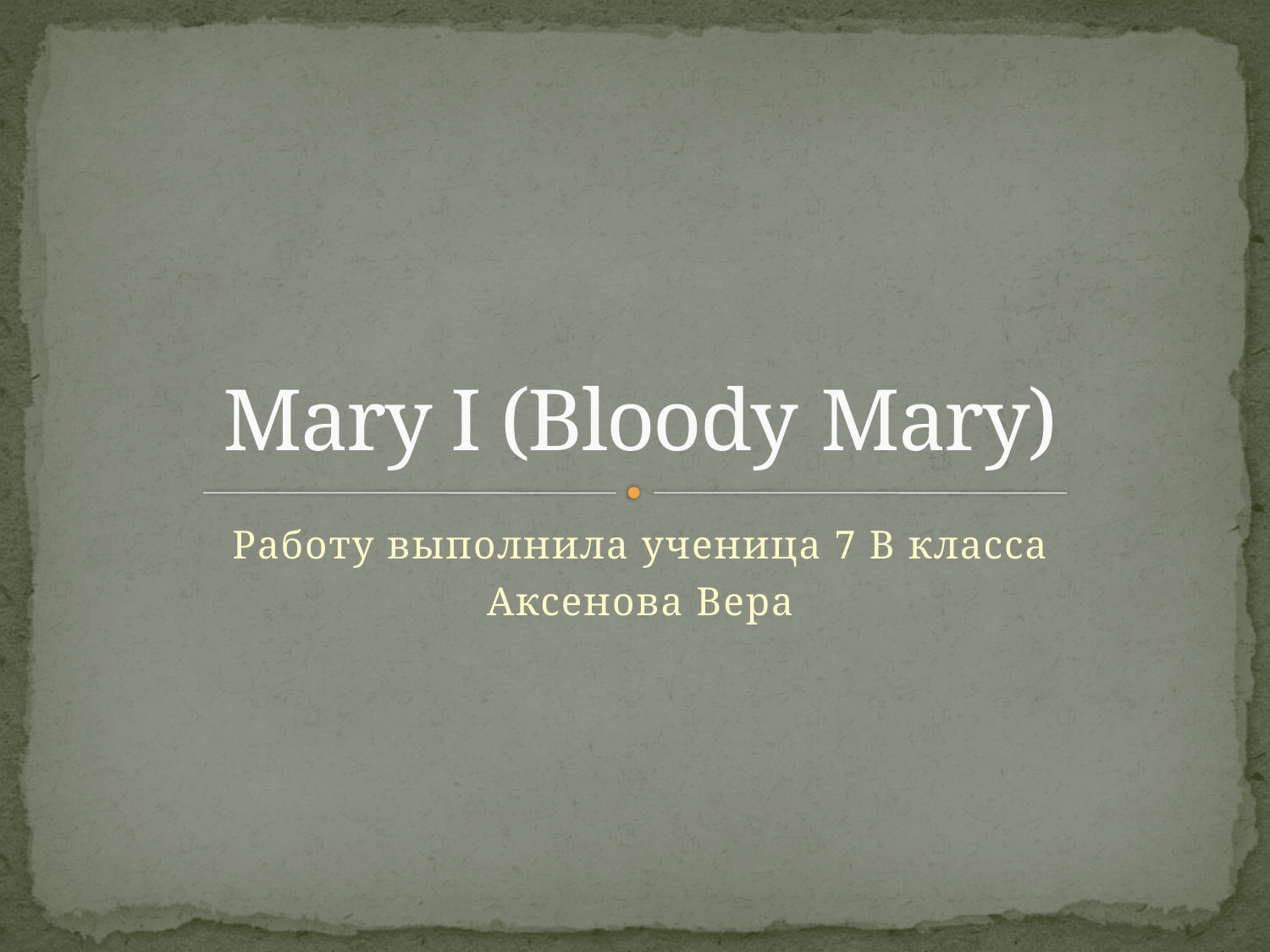

# Mary I (Bloody Mary)
Работу выполнила ученица 7 В класса
Аксенова Вера